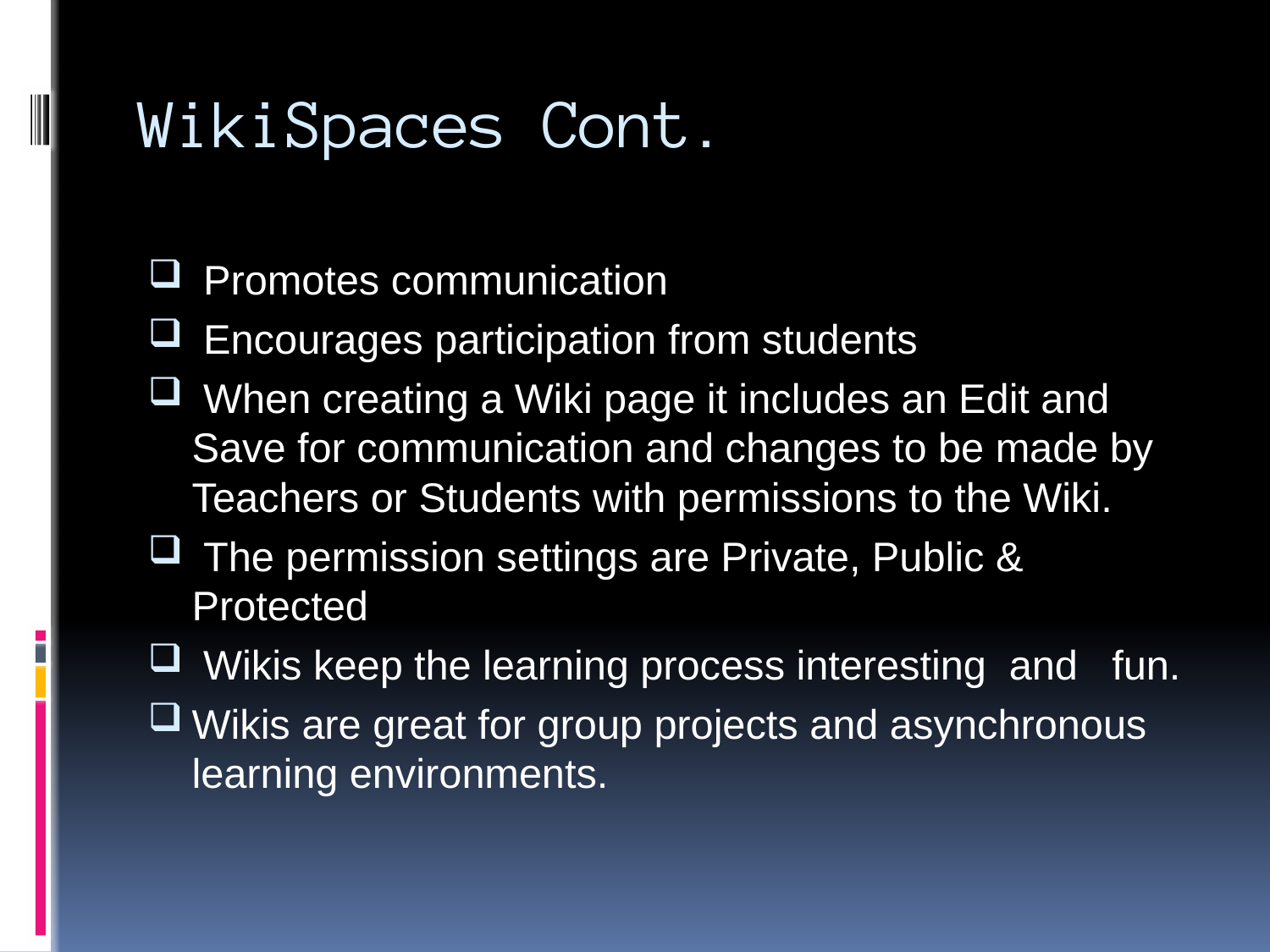

# WikiSpaces Cont.
 Promotes communication
 Encourages participation from students
 When creating a Wiki page it includes an Edit and Save for communication and changes to be made by Teachers or Students with permissions to the Wiki.
 The permission settings are Private, Public &   Protected
 Wikis keep the learning process interesting  and   fun.
Wikis are great for group projects and asynchronous learning environments.